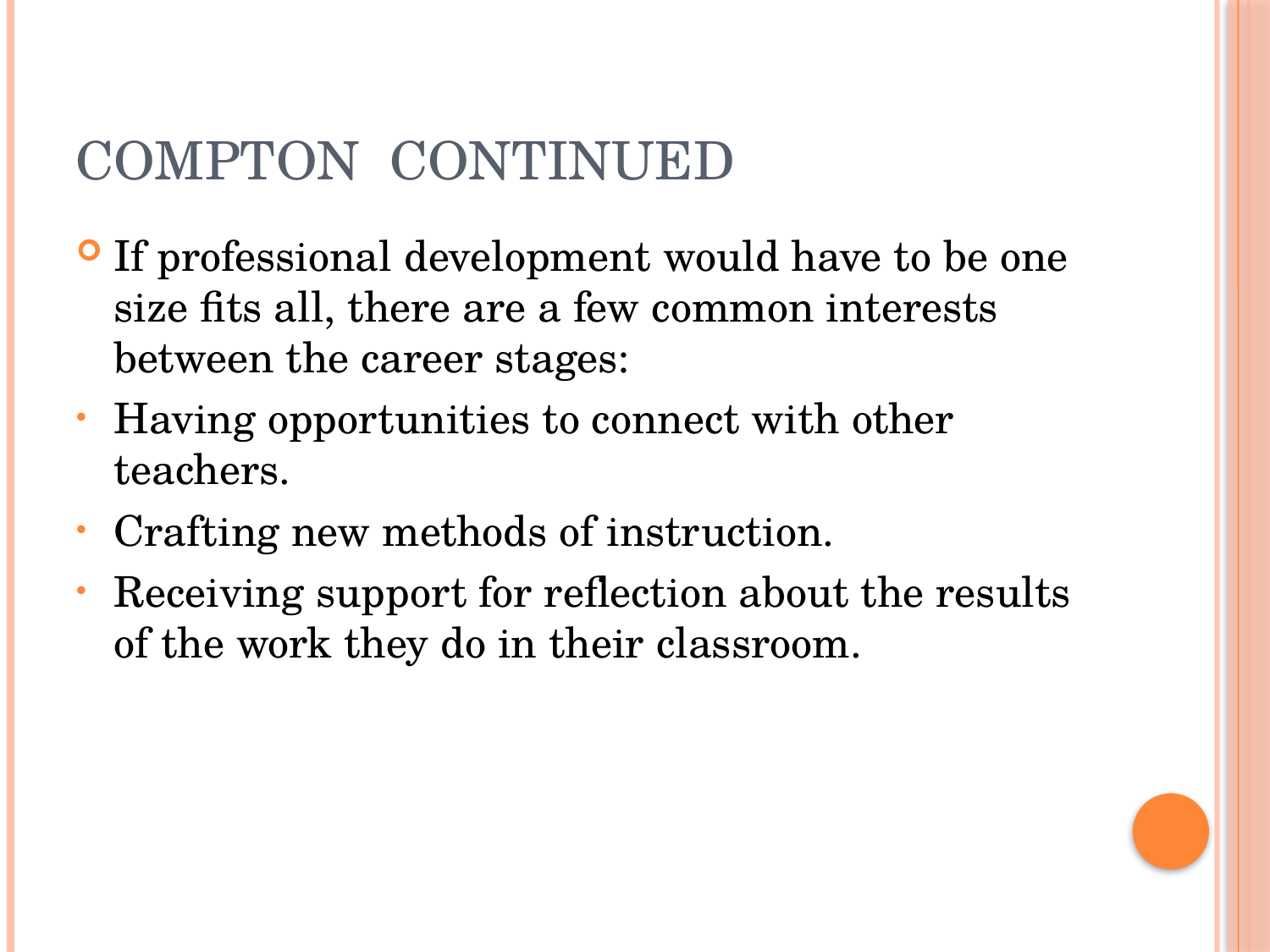

# Compton  continued
If professional development would have to be one size fits all, there are a few common interests between the career stages:
Having opportunities to connect with other teachers.
Crafting new methods of instruction.
Receiving support for reflection about the results of the work they do in their classroom.